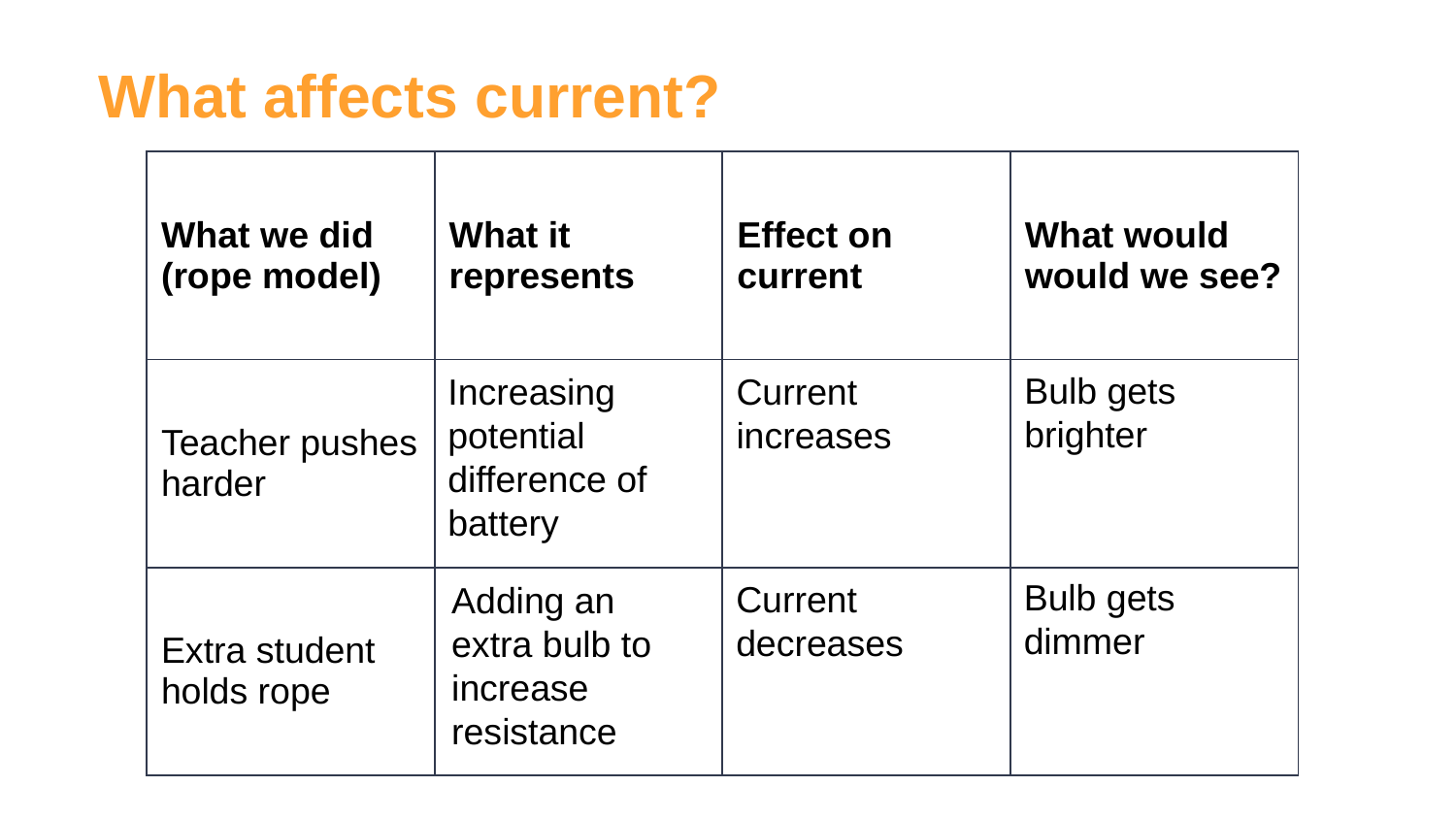

What affects current?
| What we did (rope model) | What it represents | Effect on current | What would would we see? |
| --- | --- | --- | --- |
| Teacher pushes harder |  |  |  |
| Extra student holds rope |  |  |  |
Bulb gets brighter
Increasing potential difference of battery

Current increases

Bulb gets dimmer
Current decreases

Adding an extra bulb to increase resistance